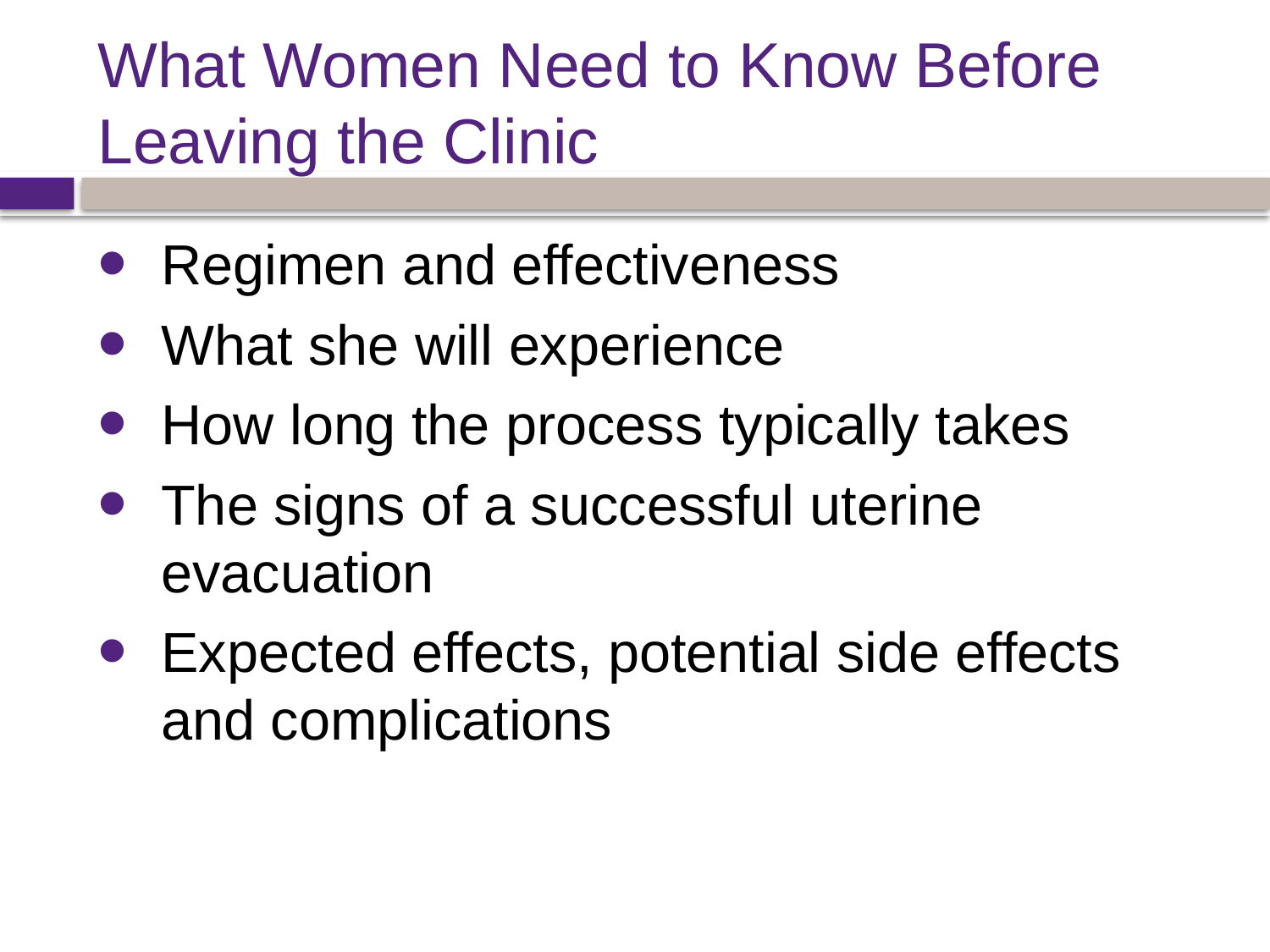

# What Women Need to Know Before Leaving the Clinic
Regimen and effectiveness
What she will experience
How long the process typically takes
The signs of a successful uterine evacuation
Expected effects, potential side effects and complications